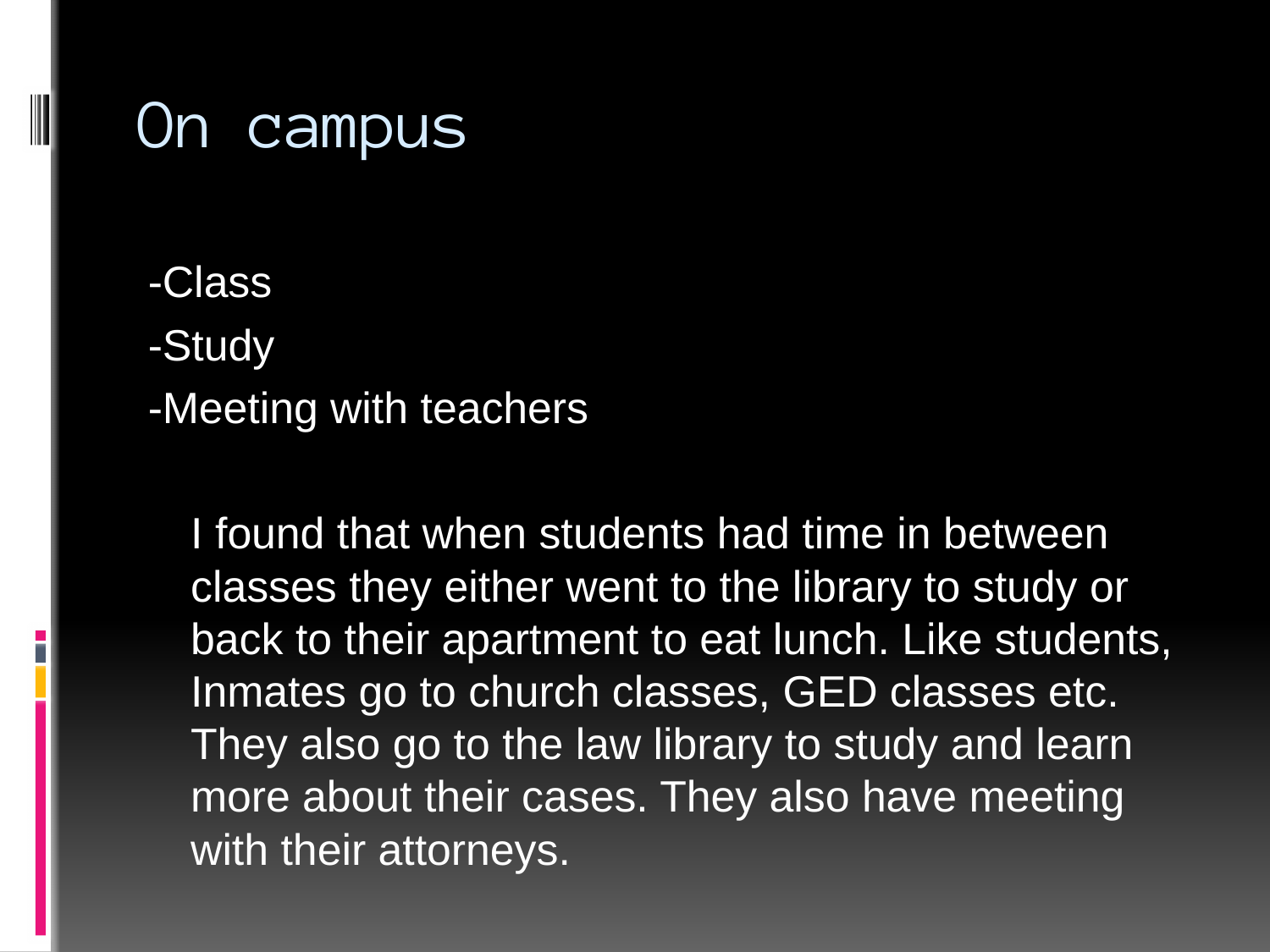

# On campus
-Class
-Study
-Meeting with teachers

		I found that when students had time in between classes they either went to the library to study or back to their apartment to eat lunch. Like students, Inmates go to church classes, GED classes etc. They also go to the law library to study and learn more about their cases. They also have meeting with their attorneys.